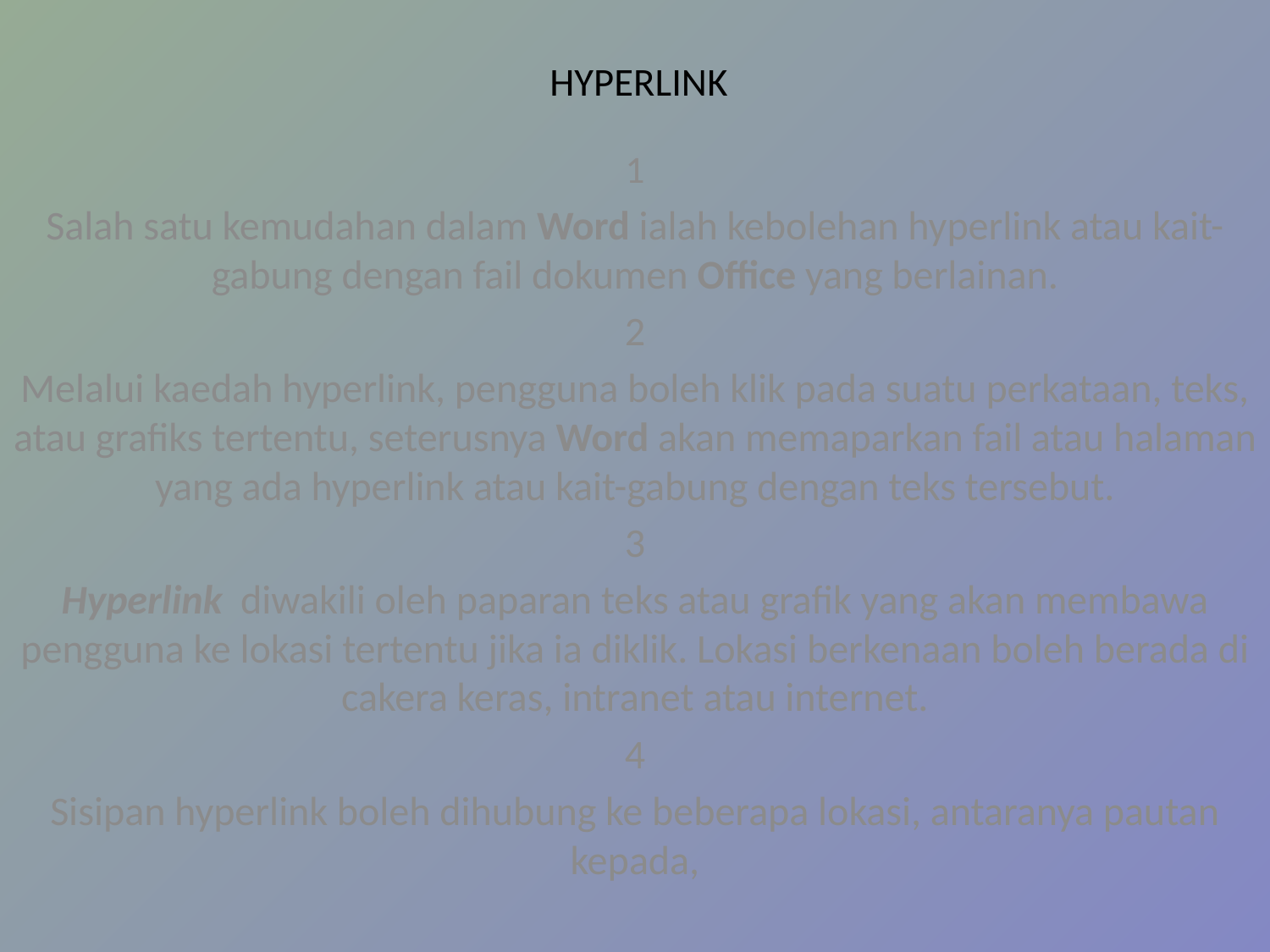

# HYPERLINK
1
Salah satu kemudahan dalam Word ialah kebolehan hyperlink atau kait-gabung dengan fail dokumen Office yang berlainan.
2
Melalui kaedah hyperlink, pengguna boleh klik pada suatu perkataan, teks, atau grafiks tertentu, seterusnya Word akan memaparkan fail atau halaman yang ada hyperlink atau kait-gabung dengan teks tersebut.
3
Hyperlink  diwakili oleh paparan teks atau grafik yang akan membawa pengguna ke lokasi tertentu jika ia diklik. Lokasi berkenaan boleh berada di cakera keras, intranet atau internet.
4
Sisipan hyperlink boleh dihubung ke beberapa lokasi, antaranya pautan kepada,